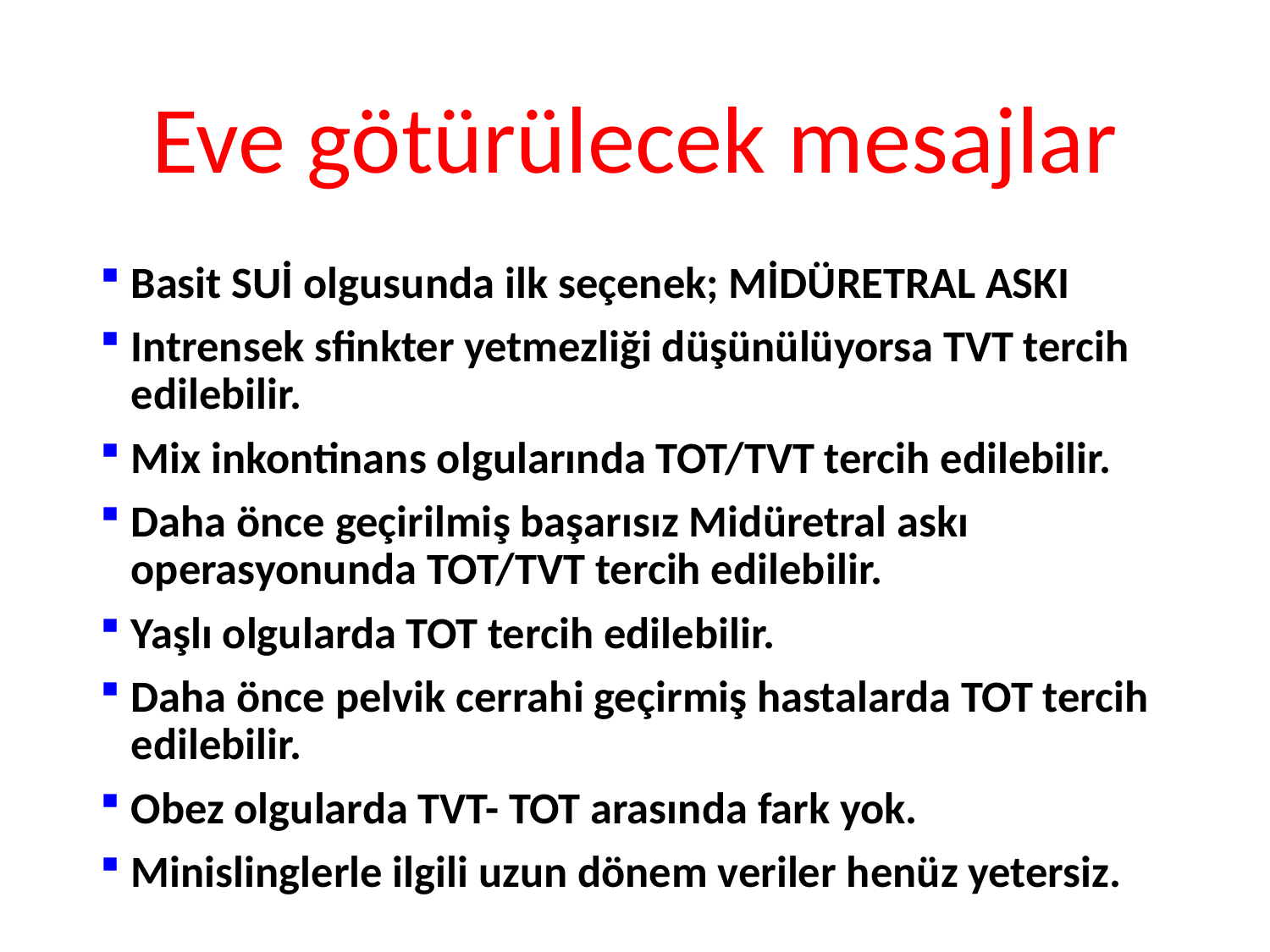

# Eve götürülecek mesajlar
Basit SUİ olgusunda ilk seçenek; MİDÜRETRAL ASKI
Intrensek sfinkter yetmezliği düşünülüyorsa TVT tercih edilebilir.
Mix inkontinans olgularında TOT/TVT tercih edilebilir.
Daha önce geçirilmiş başarısız Midüretral askı operasyonunda TOT/TVT tercih edilebilir.
Yaşlı olgularda TOT tercih edilebilir.
Daha önce pelvik cerrahi geçirmiş hastalarda TOT tercih edilebilir.
Obez olgularda TVT- TOT arasında fark yok.
Minislinglerle ilgili uzun dönem veriler henüz yetersiz.